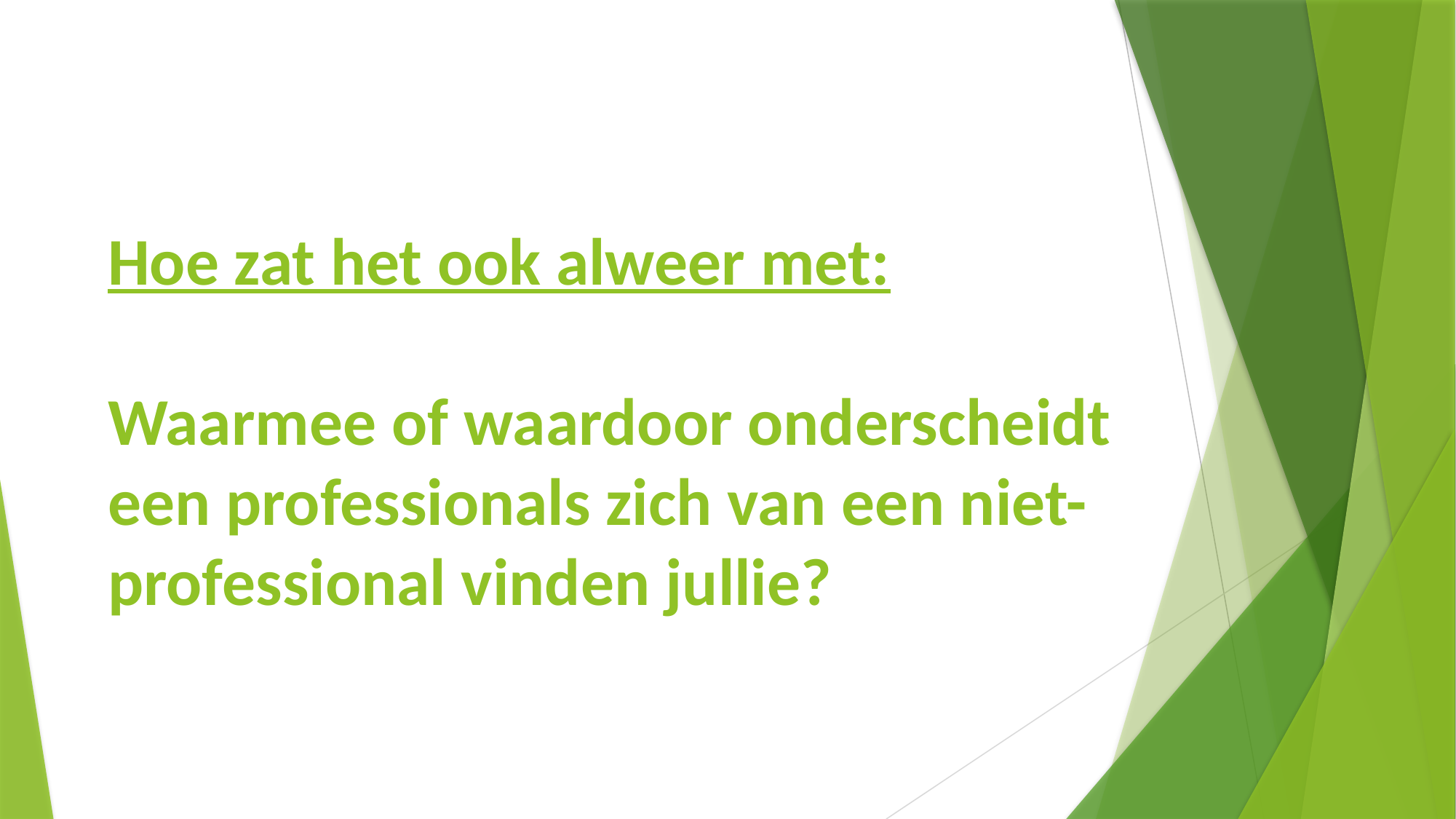

#
Hoe zat het ook alweer met:

Waarmee of waardoor onderscheidt een professionals zich van een niet-professional vinden jullie?